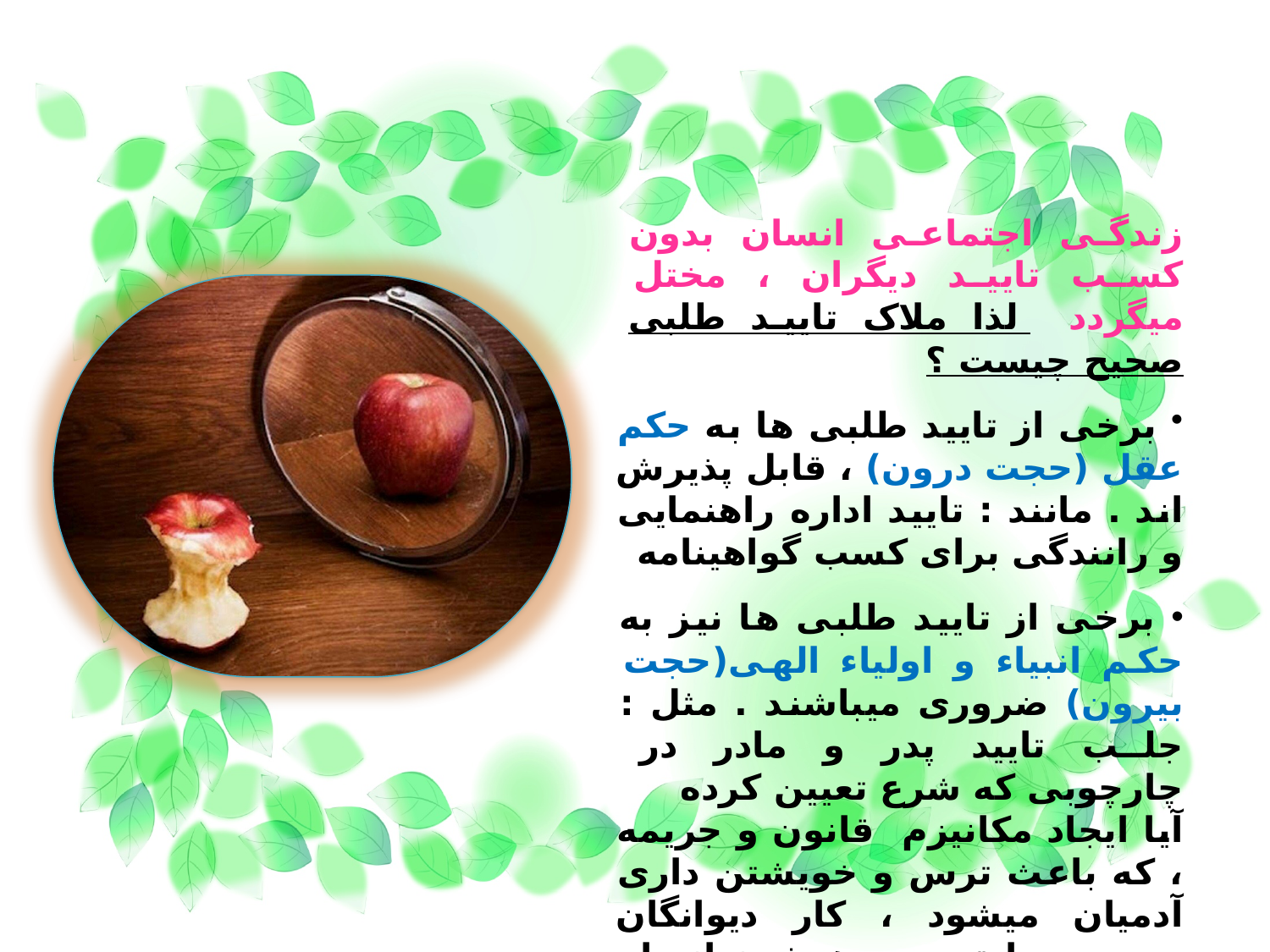

زندگی اجتماعی انسان بدون کسب تایید دیگران ، مختل میگردد  لذا ملاک تایید طلبی صحیح چیست ؟

 برخی از تایید طلبی ها به حکم عقل (حجت درون) ، قابل پذیرش اند . مانند : تایید اداره راهنمایی و رانندگی برای کسب گواهینامه

 برخی از تایید طلبی ها نیز به حکم انبیاء و اولیاء الهی(حجت بیرون) ضروری میباشند . مثل : جلب تایید پدر و مادر در چارچوبی که شرع تعیین کرده
آیا ایجاد مکانیزم  قانون و جریمه ، که باعث ترس و خویشتن داری آدمیان میشود ، کار دیوانگان بوده  و یا تدبیری هوشمندانه از سوی  عقلای بشر است ؟